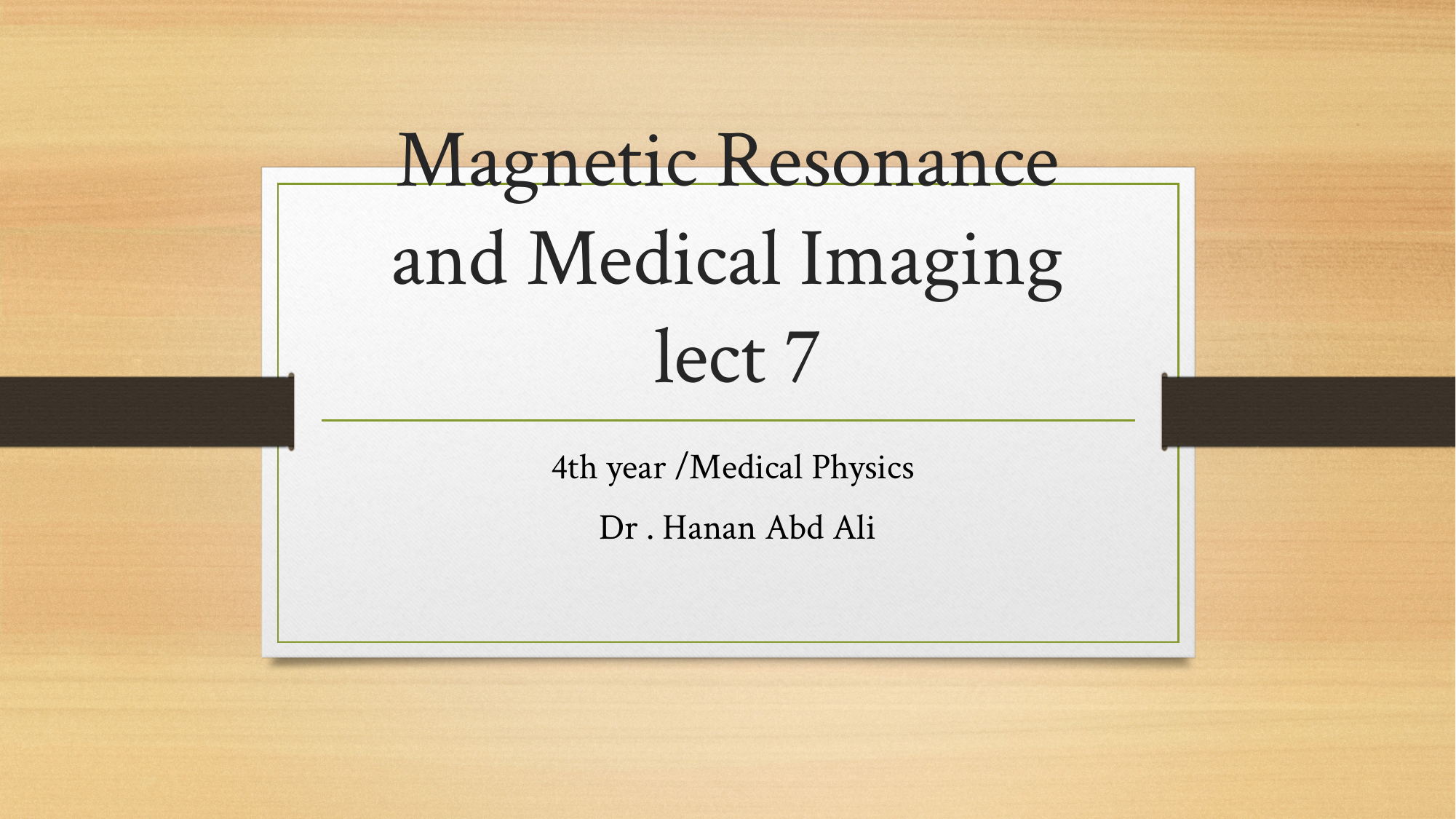

# Magnetic Resonance and Medical Imaging lect 7
4th year /Medical Physics
Dr . Hanan Abd Ali